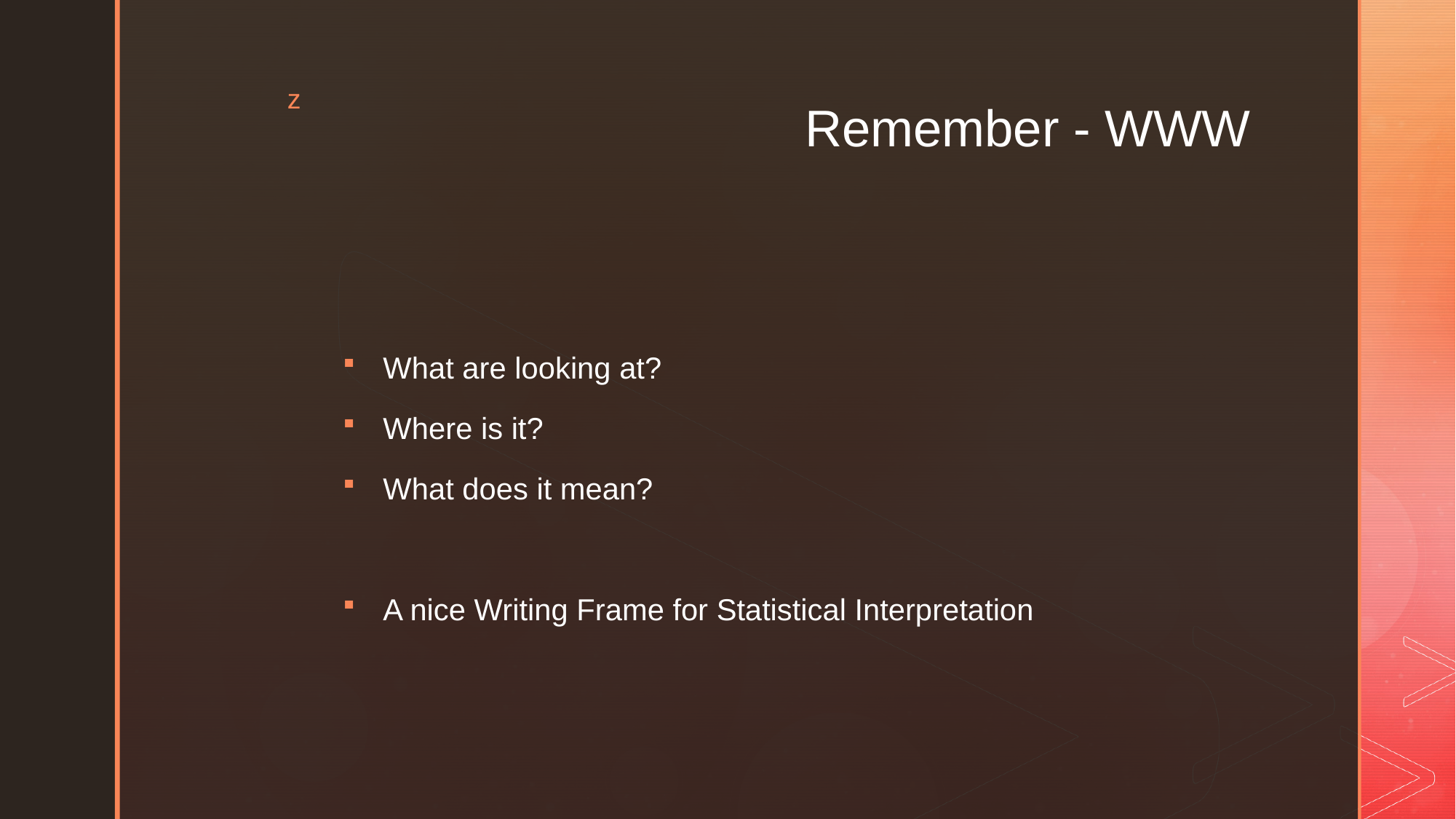

# Remember - WWW
What are looking at?
Where is it?
What does it mean?

A nice Writing Frame for Statistical Interpretation